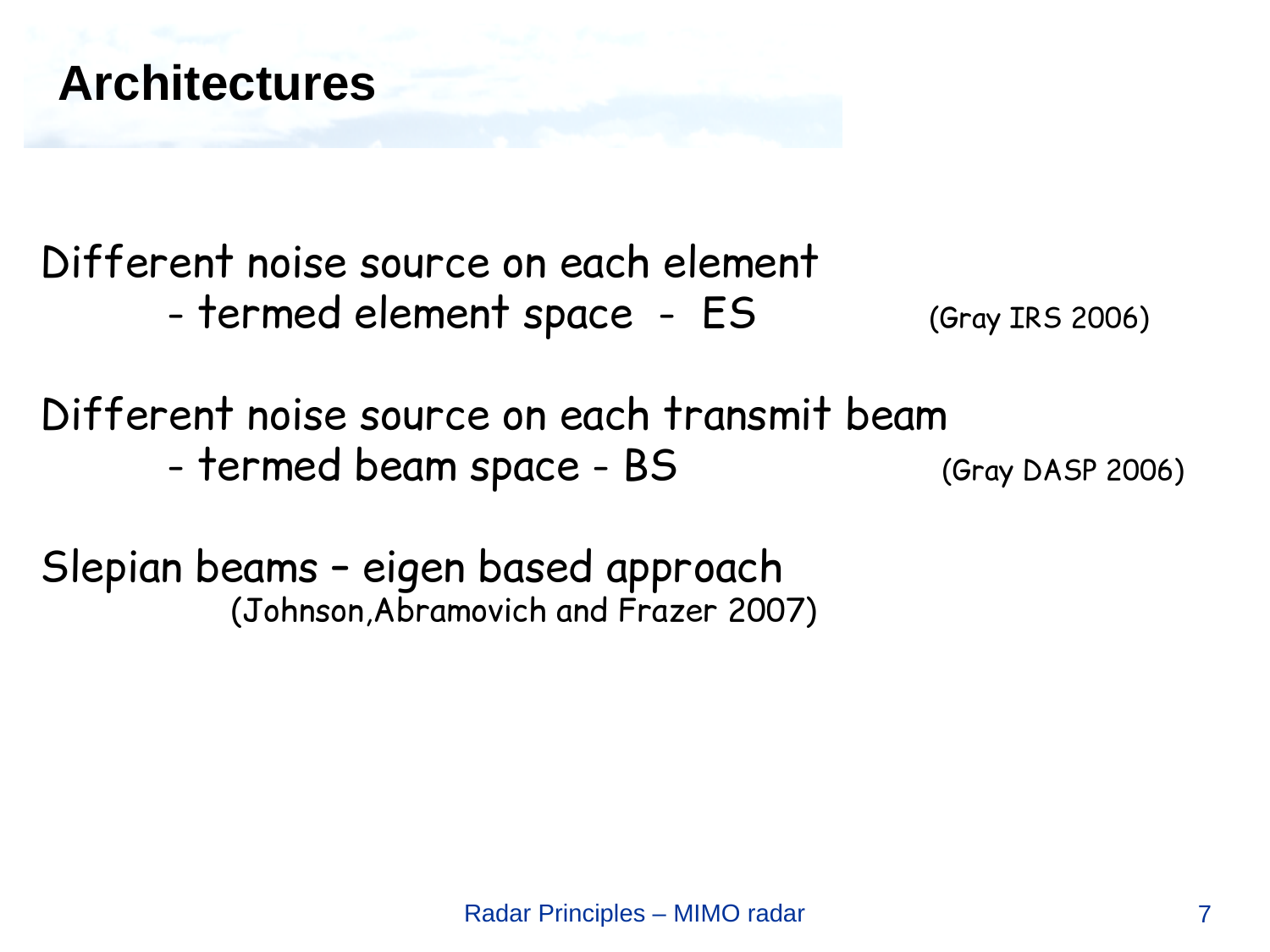

# Architectures

Different noise source on each element
	- termed element space  -  ES		(Gray IRS 2006)

Different noise source on each transmit beam
	- termed beam space - BS		 (Gray DASP 2006)

Slepian beams – eigen based approach
(Johnson,Abramovich and Frazer 2007)

Radar Principles – MIMO radar
7